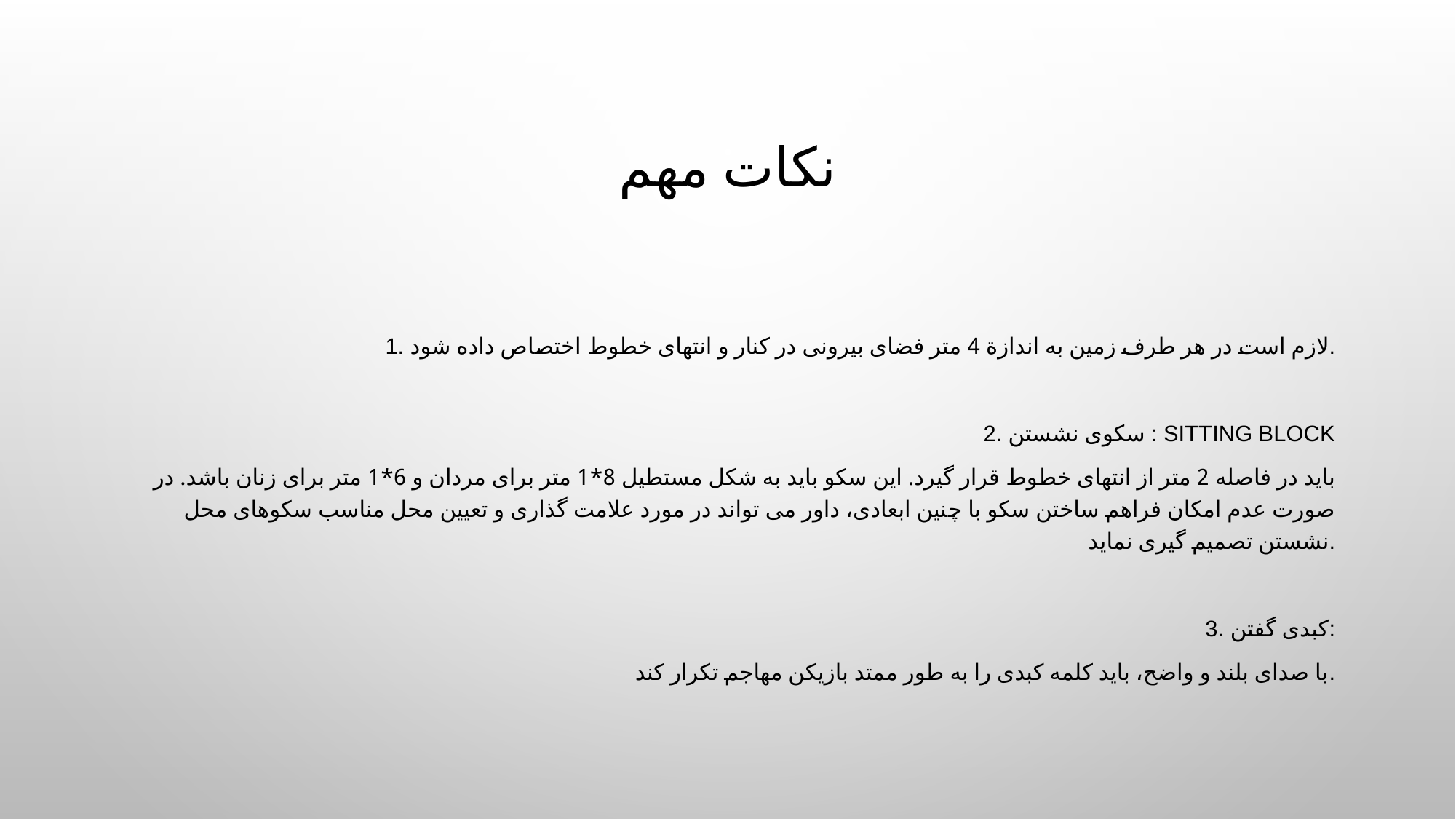

# نکات مهم

1. لازم است در هر طرف زمین به اندازة 4 متر فضای بیرونی در كنار و انتهای خطوط اختصاص داده شود.

2. سكوی نشستن : SITTING BLOCK
باید در فاصله 2 متر از انتهای خطوط قرار گیرد. این سكو باید به شكل مستطیل 8*1 متر برای مردان و 6*1 متر برای زنان باشد. در صورت عدم امكان فراهم ساختن سكو با چنین ابعادی، داور می تواند در مورد علامت گذاری و تعیین محل مناسب سكوهای محل نشستن تصمیم گیری نماید.

3. كبدی گفتن:
با صدای بلند و واضح، باید كلمه كبدی را به طور ممتد بازیكن مهاجم تكرار كند.